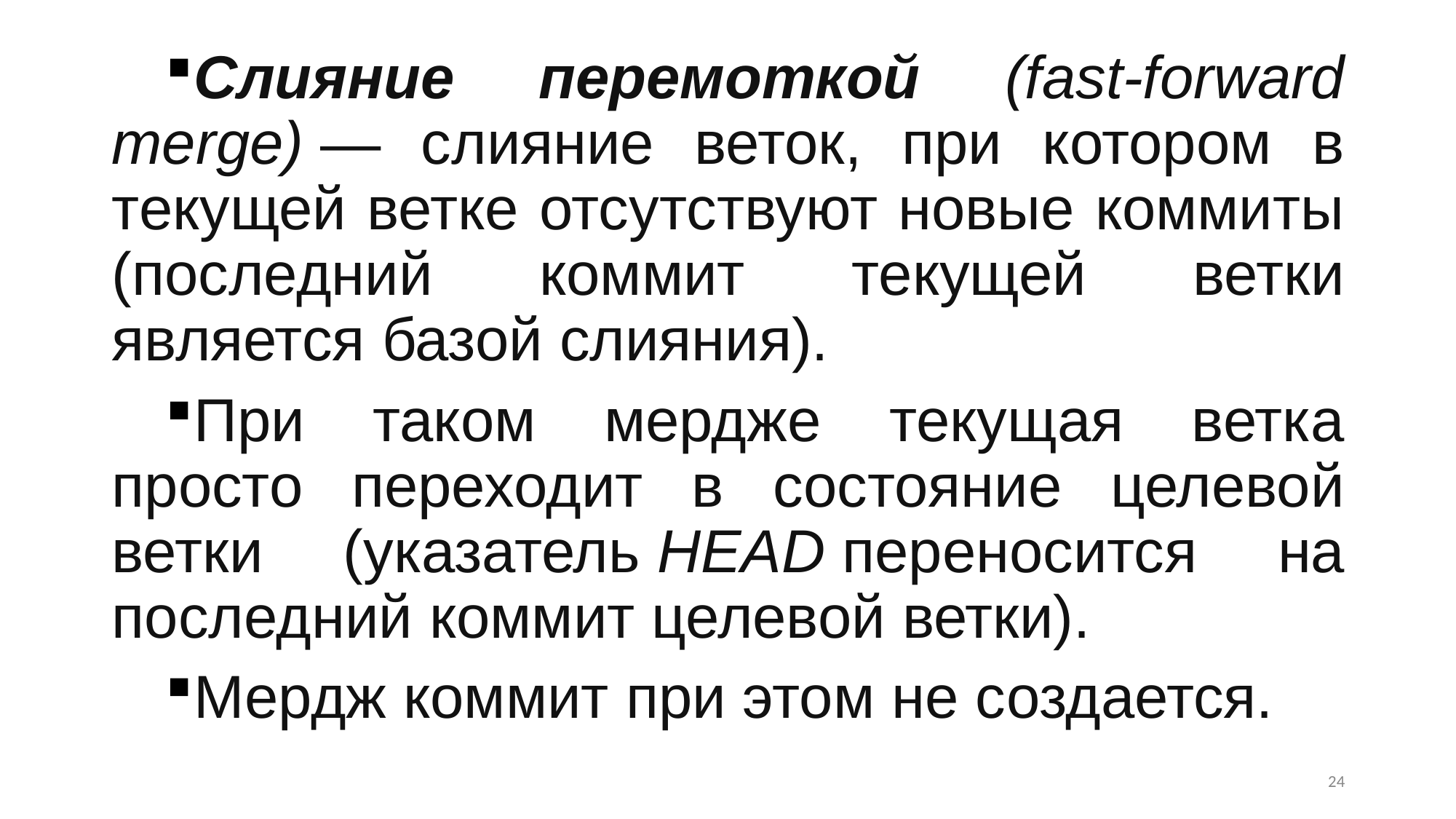

Слияние перемоткой (fast-forward merge) — слияние веток, при котором в текущей ветке отсутствуют новые коммиты (последний коммит текущей ветки является базой слияния).
При таком мердже текущая ветка просто переходит в состояние целевой ветки (указатель HEAD переносится на последний коммит целевой ветки).
Мердж коммит при этом не создается.

24